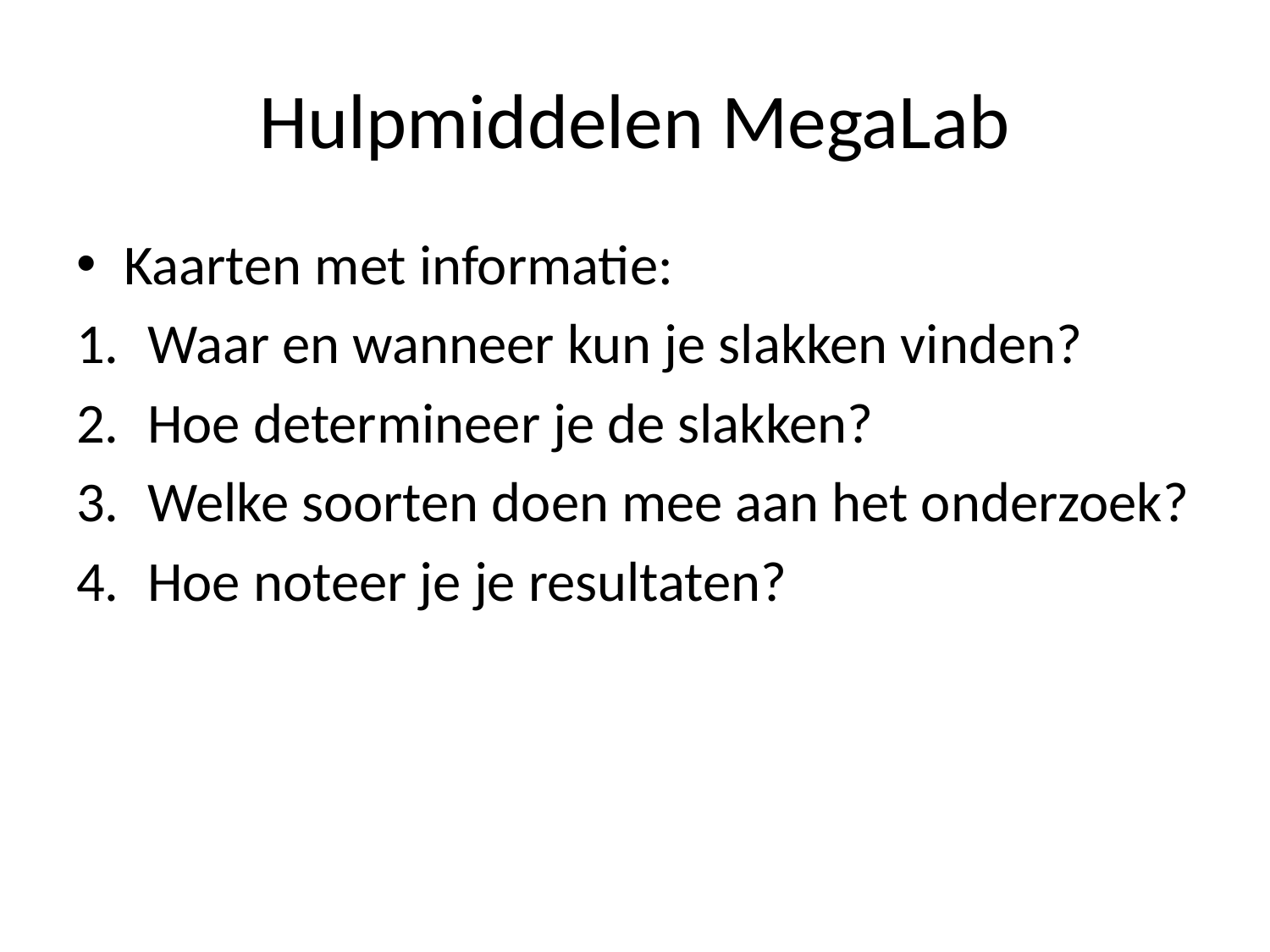

# Hulpmiddelen MegaLab
Kaarten met informatie:
Waar en wanneer kun je slakken vinden?
Hoe determineer je de slakken?
Welke soorten doen mee aan het onderzoek?
Hoe noteer je je resultaten?